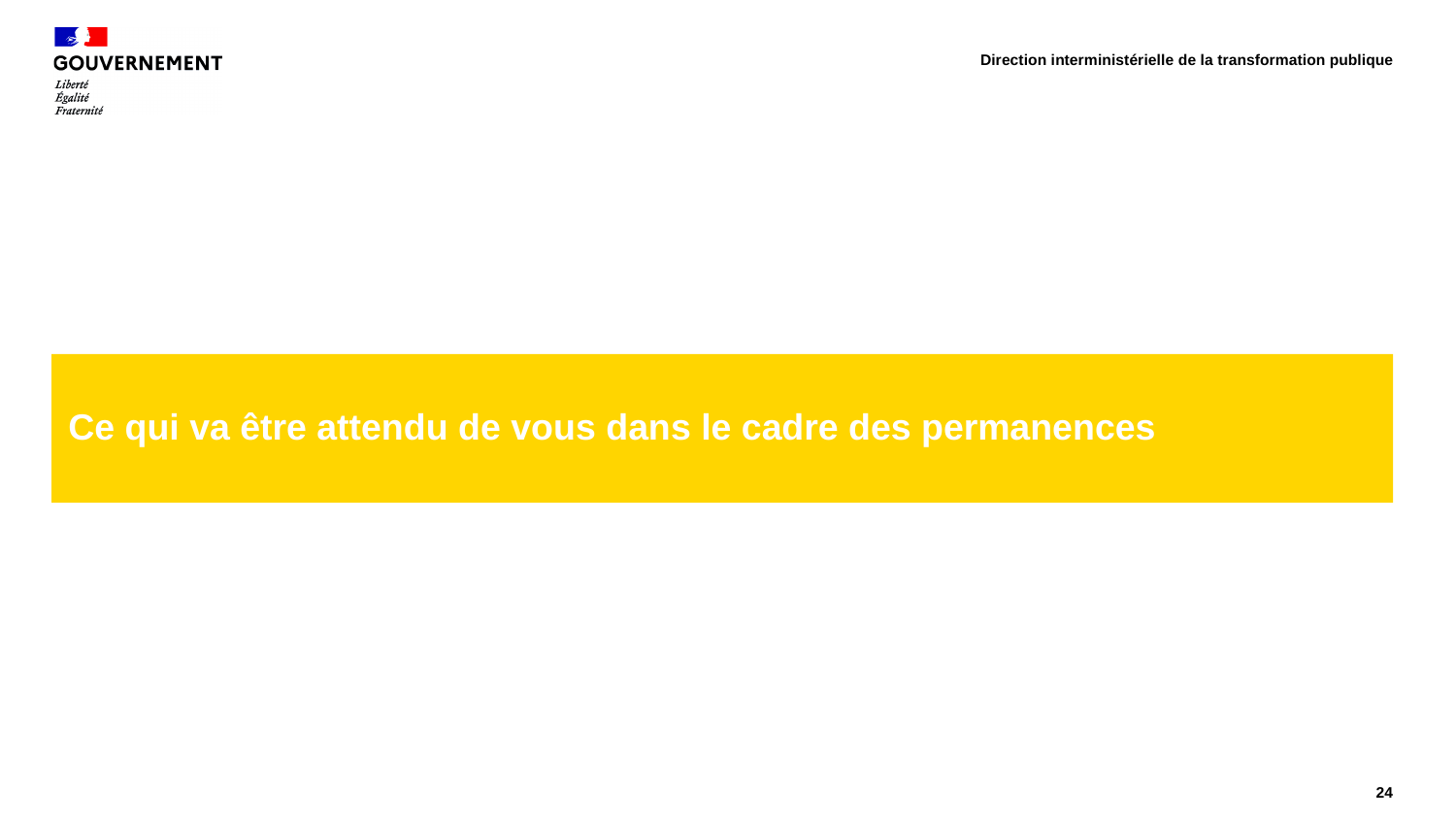

Direction interministérielle de la transformation publique
# Ce qui va être attendu de vous dans le cadre des permanences
24